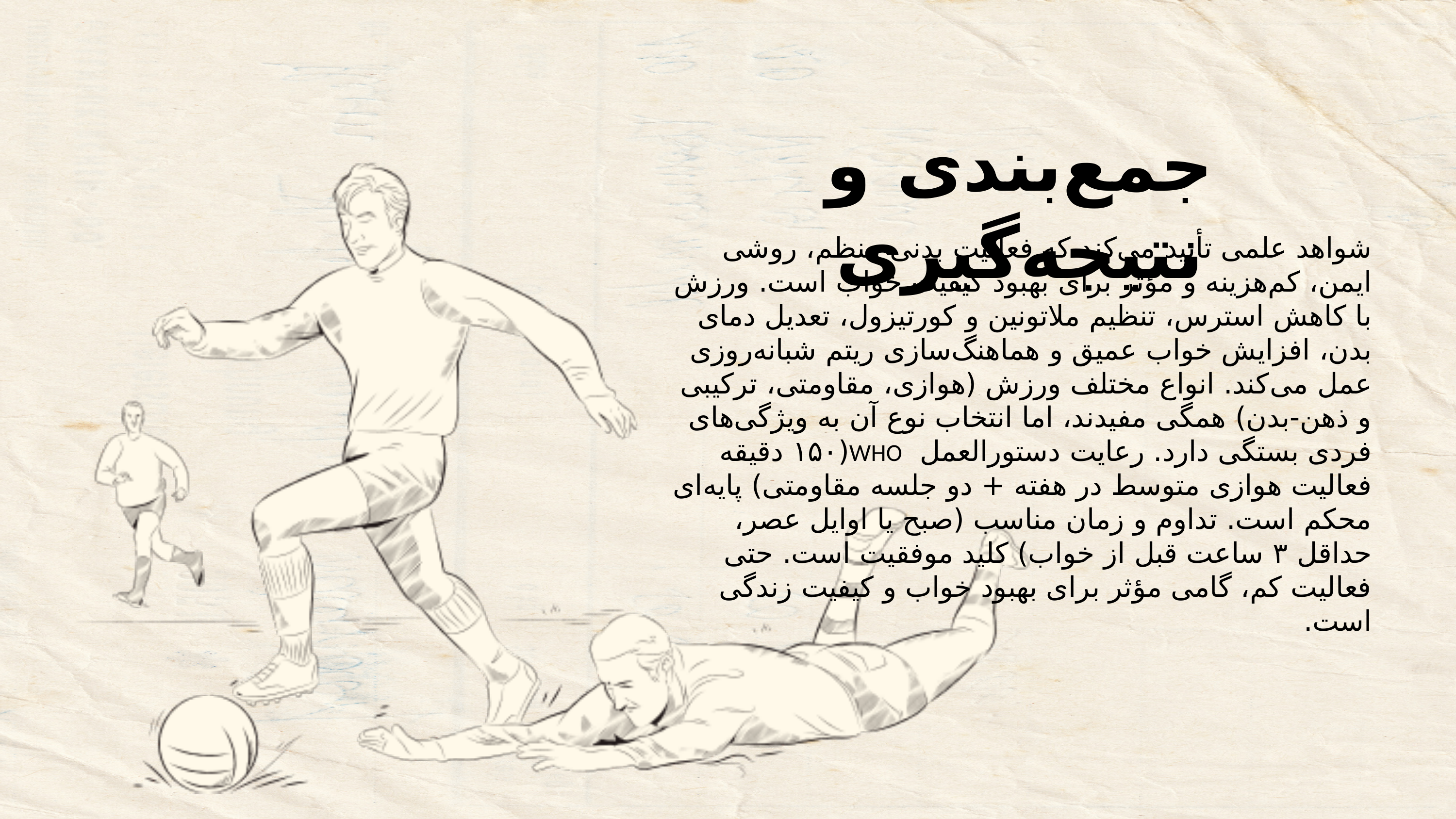

جمع‌بندی و نتیجه‌گیری
شواهد علمی تأیید می‌کند که فعالیت بدنی منظم، روشی ایمن، کم‌هزینه و مؤثر برای بهبود کیفیت خواب است. ورزش با کاهش استرس، تنظیم ملاتونین و کورتیزول، تعدیل دمای بدن، افزایش خواب عمیق و هماهنگ‌سازی ریتم شبانه‌روزی عمل می‌کند. انواع مختلف ورزش (هوازی، مقاومتی، ترکیبی و ذهن-بدن) همگی مفیدند، اما انتخاب نوع آن به ویژگی‌های فردی بستگی دارد. رعایت دستورالعمل  WHO(۱۵۰ دقیقه فعالیت هوازی متوسط در هفته + دو جلسه مقاومتی) پایه‌ای محکم است. تداوم و زمان مناسب (صبح یا اوایل عصر، حداقل ۳ ساعت قبل از خواب) کلید موفقیت است. حتی فعالیت کم، گامی مؤثر برای بهبود خواب و کیفیت زندگی است.